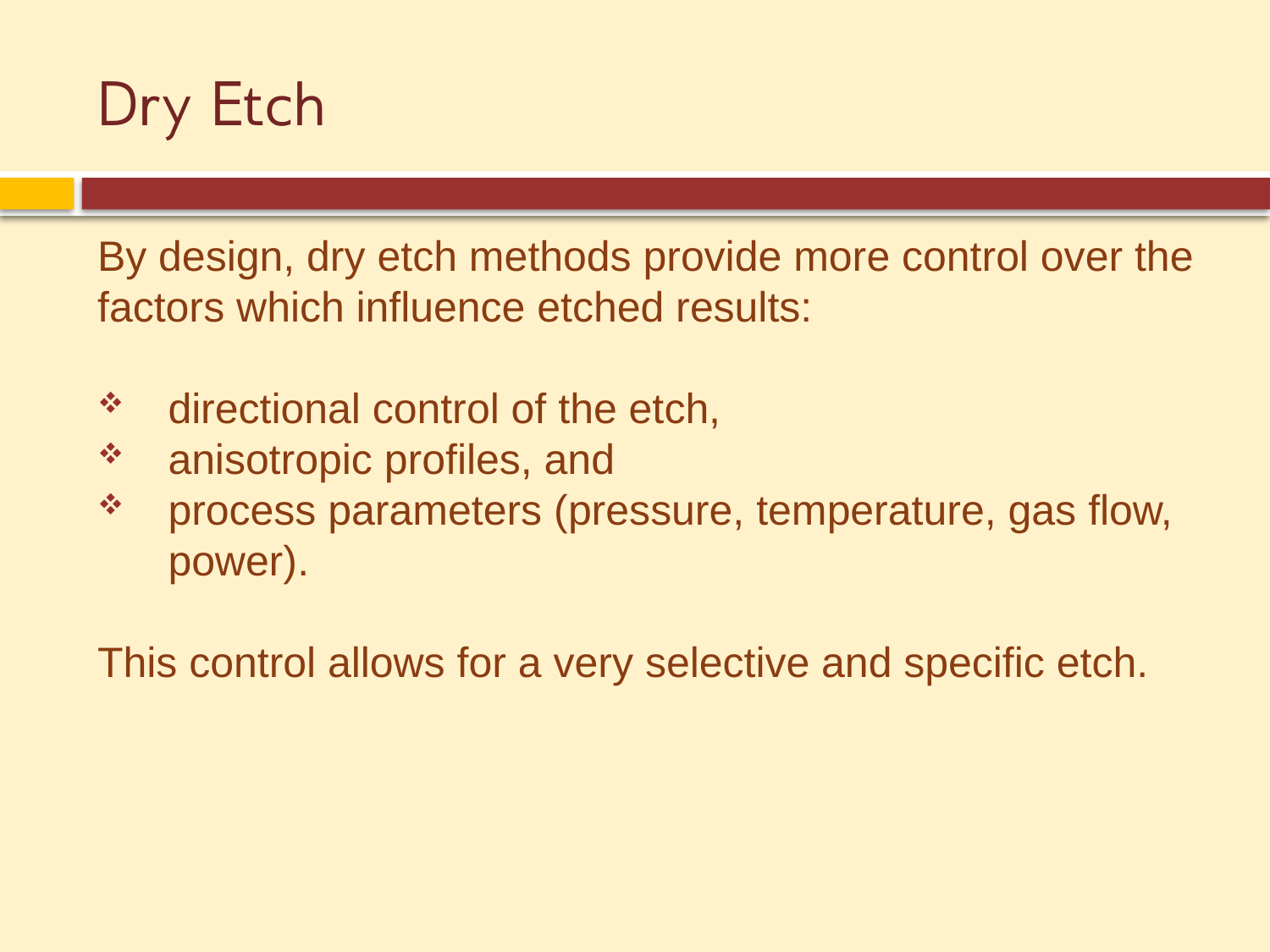

# Dry Etch
By design, dry etch methods provide more control over the factors which influence etched results:

directional control of the etch,
anisotropic profiles, and
process parameters (pressure, temperature, gas flow, power).

This control allows for a very selective and specific etch.